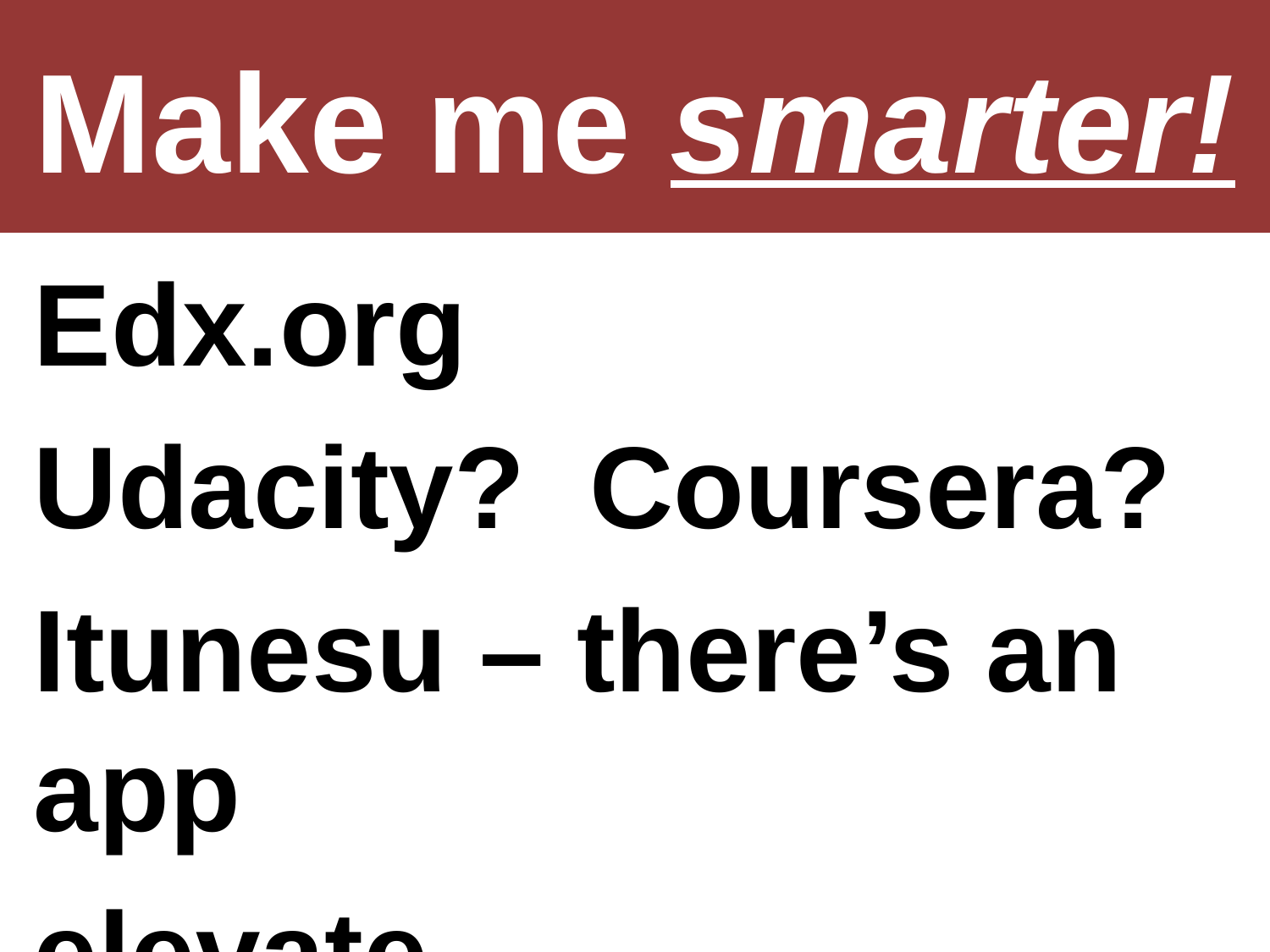

# Make me smarter!
Edx.org
Udacity?  Coursera?
Itunesu – there’s an app
elevate